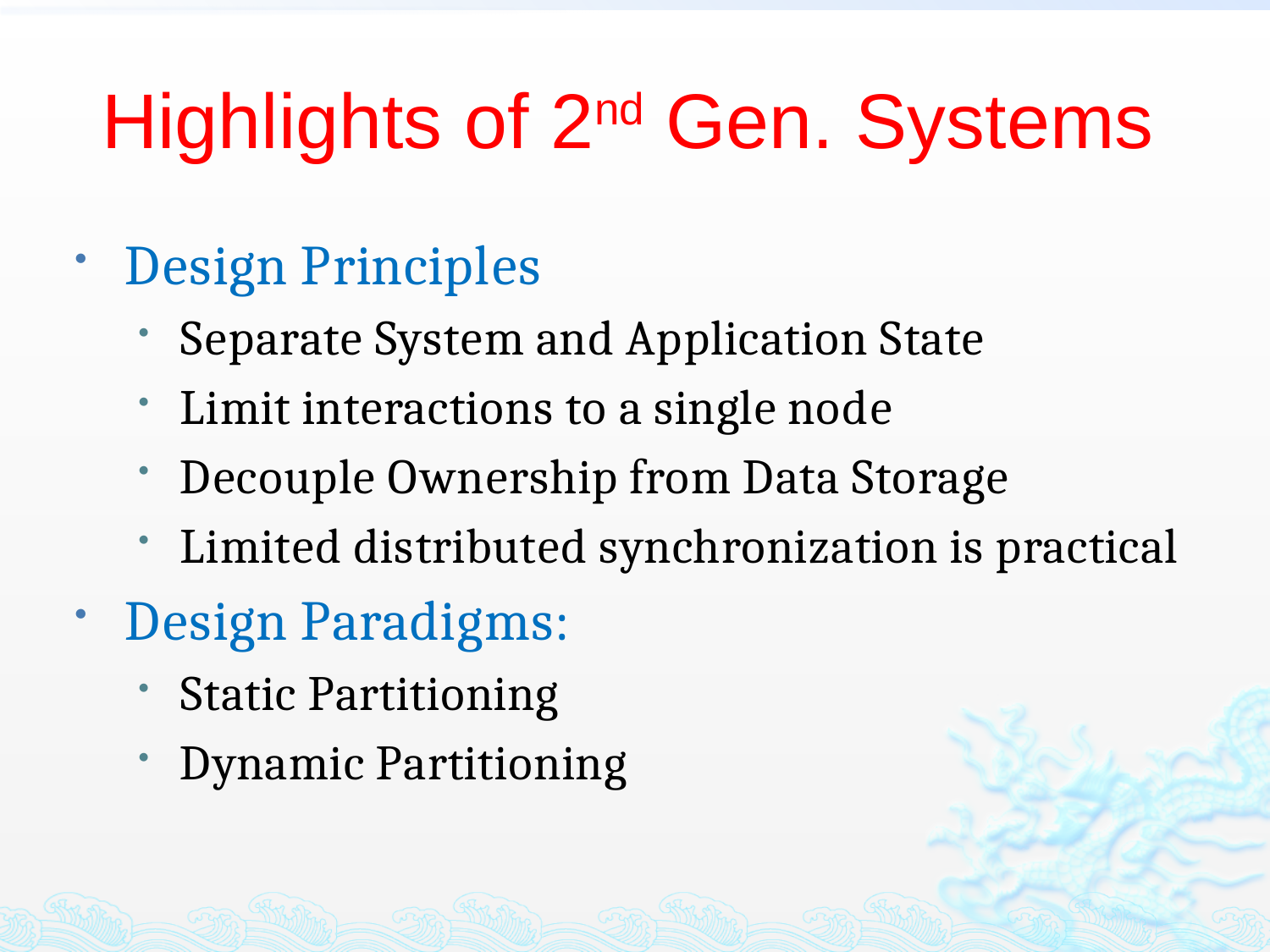

# Highlights of 2nd Gen. Systems
Design Principles
Separate System and Application State
Limit interactions to a single node
Decouple Ownership from Data Storage
Limited distributed synchronization is practical
Design Paradigms:
Static Partitioning
Dynamic Partitioning